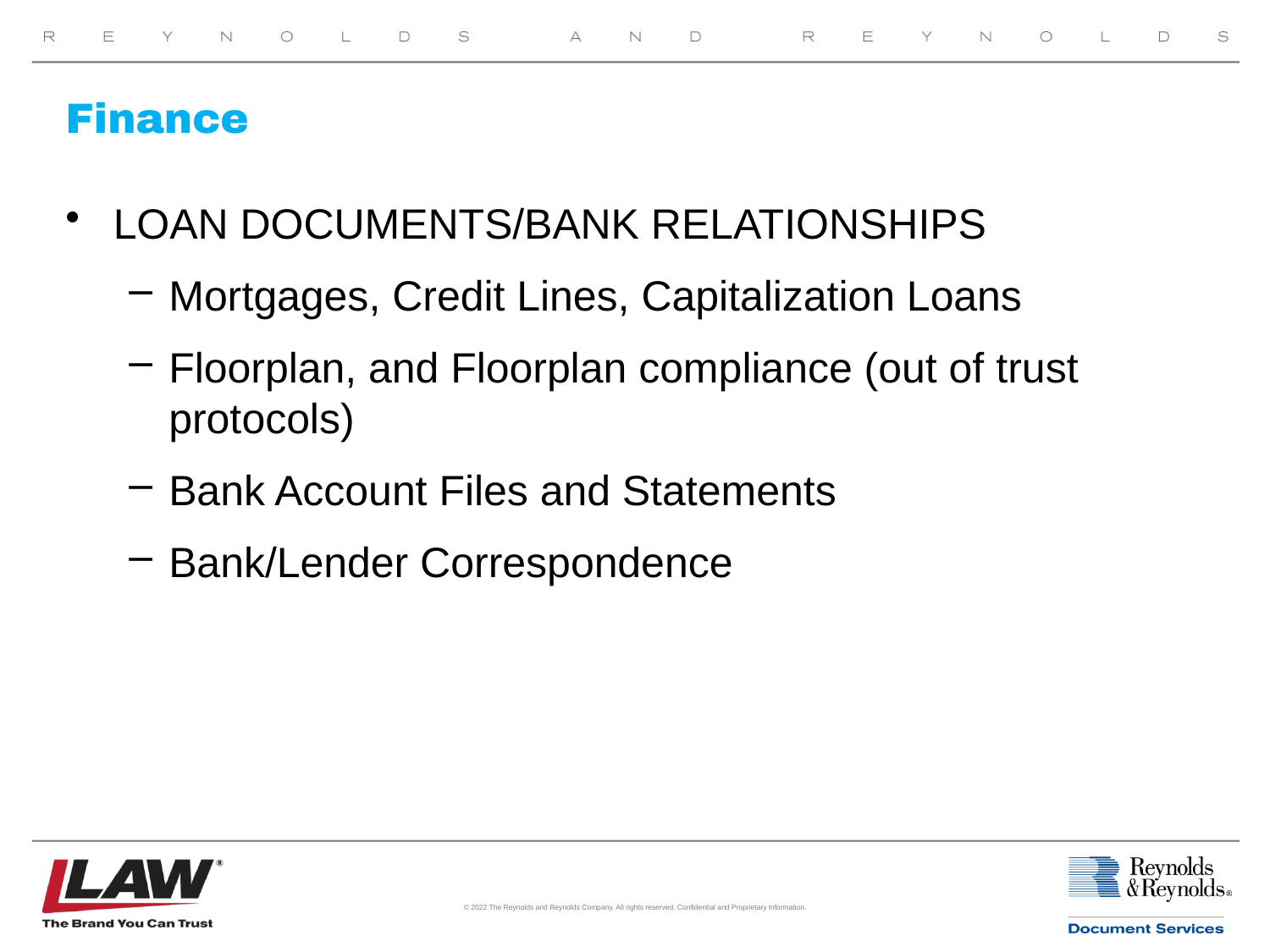

# Finance
LOAN DOCUMENTS/BANK RELATIONSHIPS
Mortgages, Credit Lines, Capitalization Loans
Floorplan, and Floorplan compliance (out of trust protocols)
Bank Account Files and Statements
Bank/Lender Correspondence